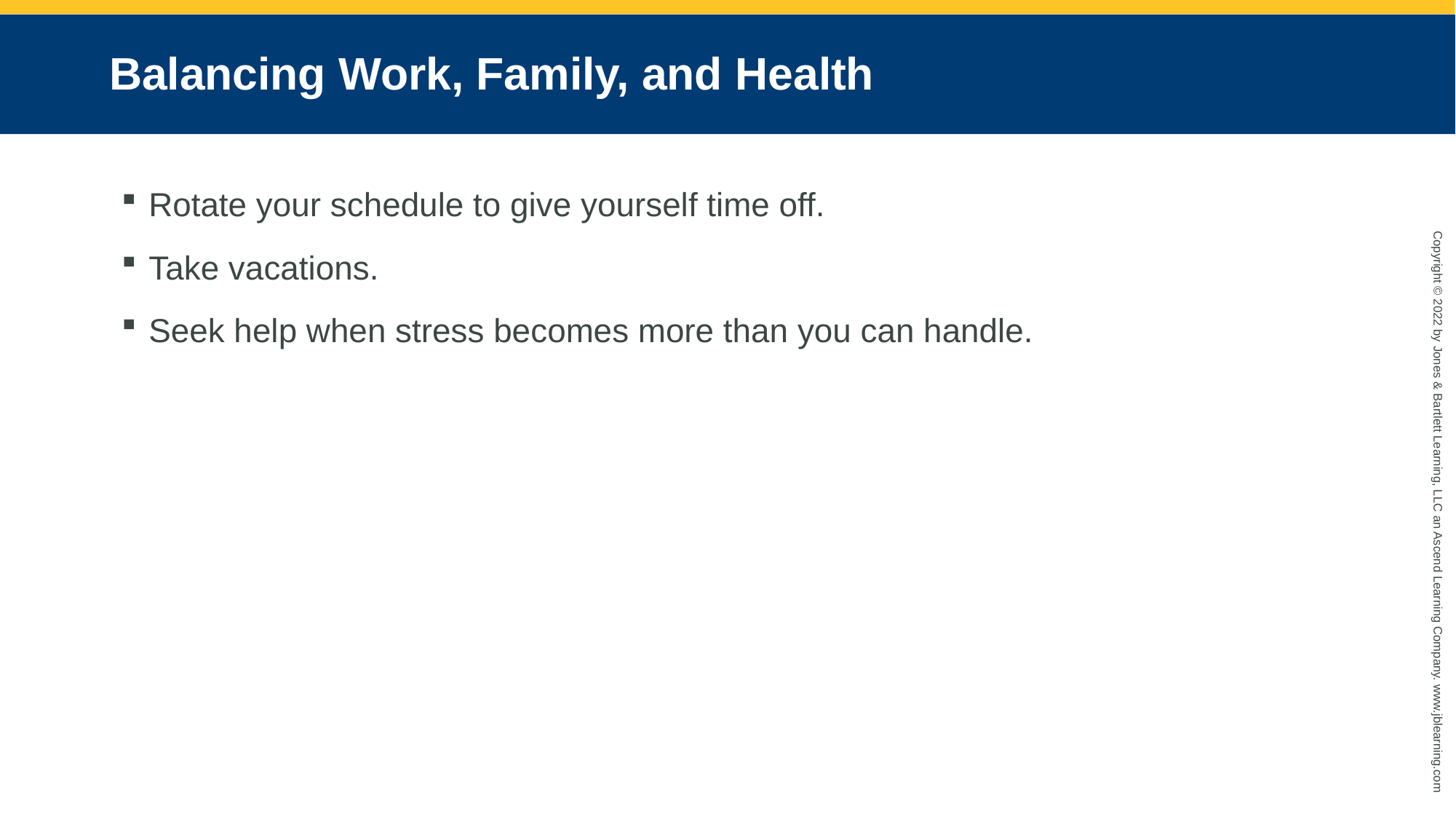

# Balancing Work, Family, and Health
Rotate your schedule to give yourself time off.
Take vacations.
Seek help when stress becomes more than you can handle.